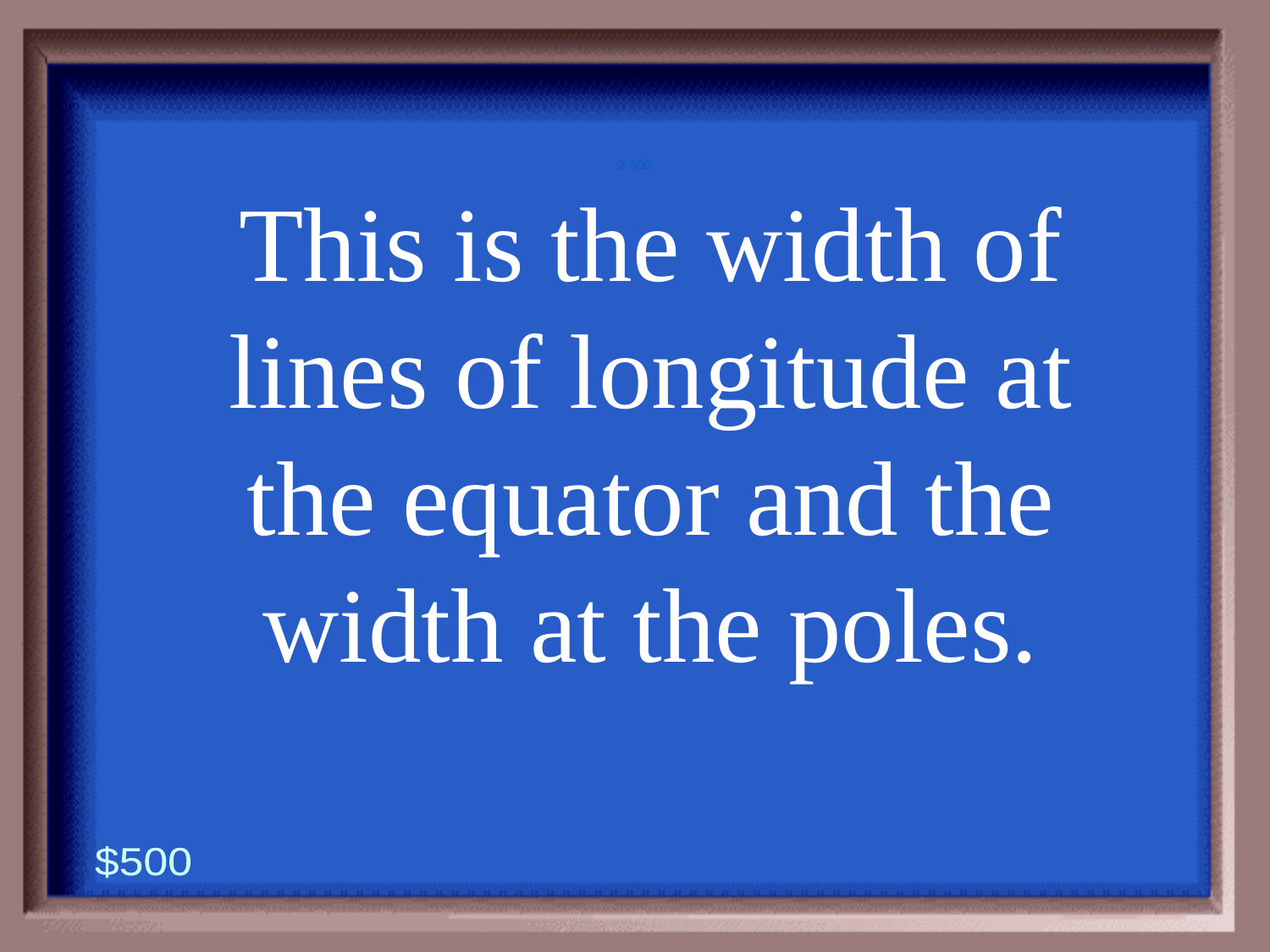

3-500
This is the width of lines of longitude at the equator and the width at the poles.
$500